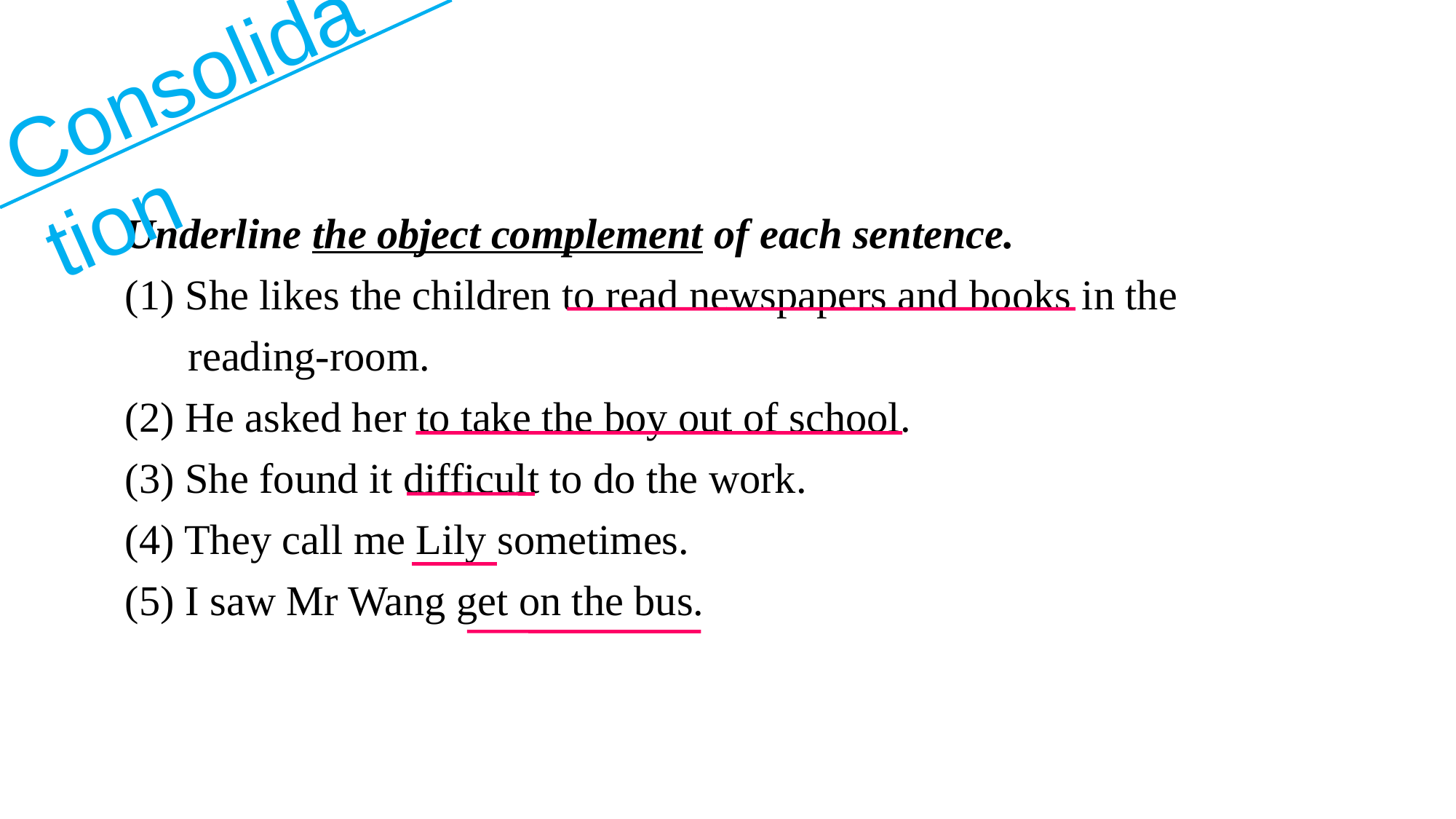

Consolidation
Underline the object complement of each sentence.
(1) She likes the children to read newspapers and books in the
      reading-room.
(2) He asked her to take the boy out of school.
(3) She found it difficult to do the work.
(4) They call me Lily sometimes.
(5) I saw Mr Wang get on the bus.